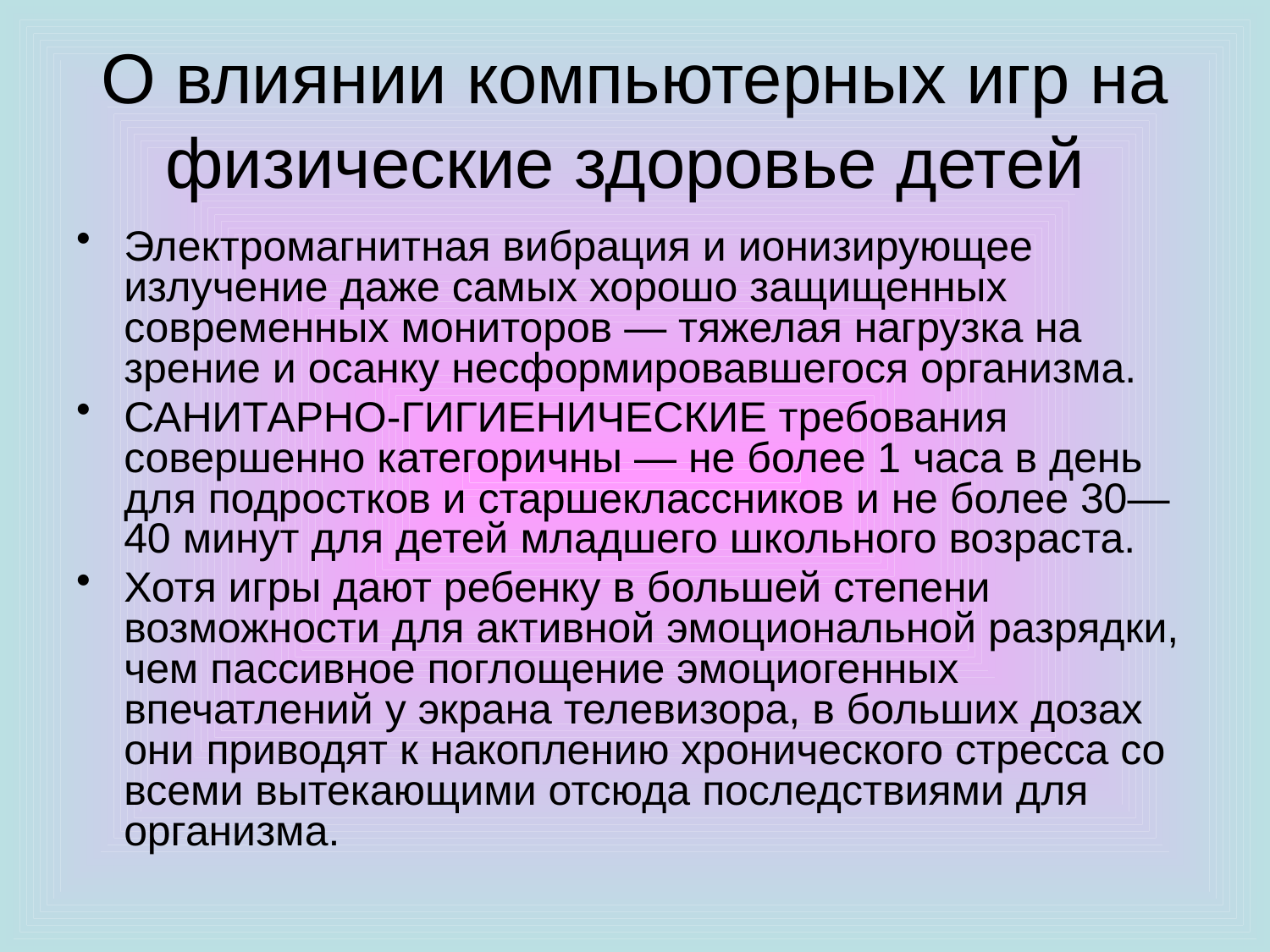

# О влиянии компьютерных игр на физические здоровье детей
Электромагнитная вибрация и ионизирующее излучение даже самых хорошо защищенных современных мониторов — тяжелая нагрузка на зрение и осанку несформировавшегося организма.
САНИТАРНО-ГИГИЕНИЧЕСКИЕ требования совершенно категоричны — не более 1 часа в день для подростков и старшеклассников и не более 30—40 минут для детей младшего школьного возраста.
Хотя игры дают ребенку в большей степени возможности для активной эмоциональной разрядки, чем пассивное поглощение эмоциогенных впечатлений у экрана телевизора, в больших дозах они приводят к накоплению хронического стресса со всеми вытекающими отсюда последствиями для организма.